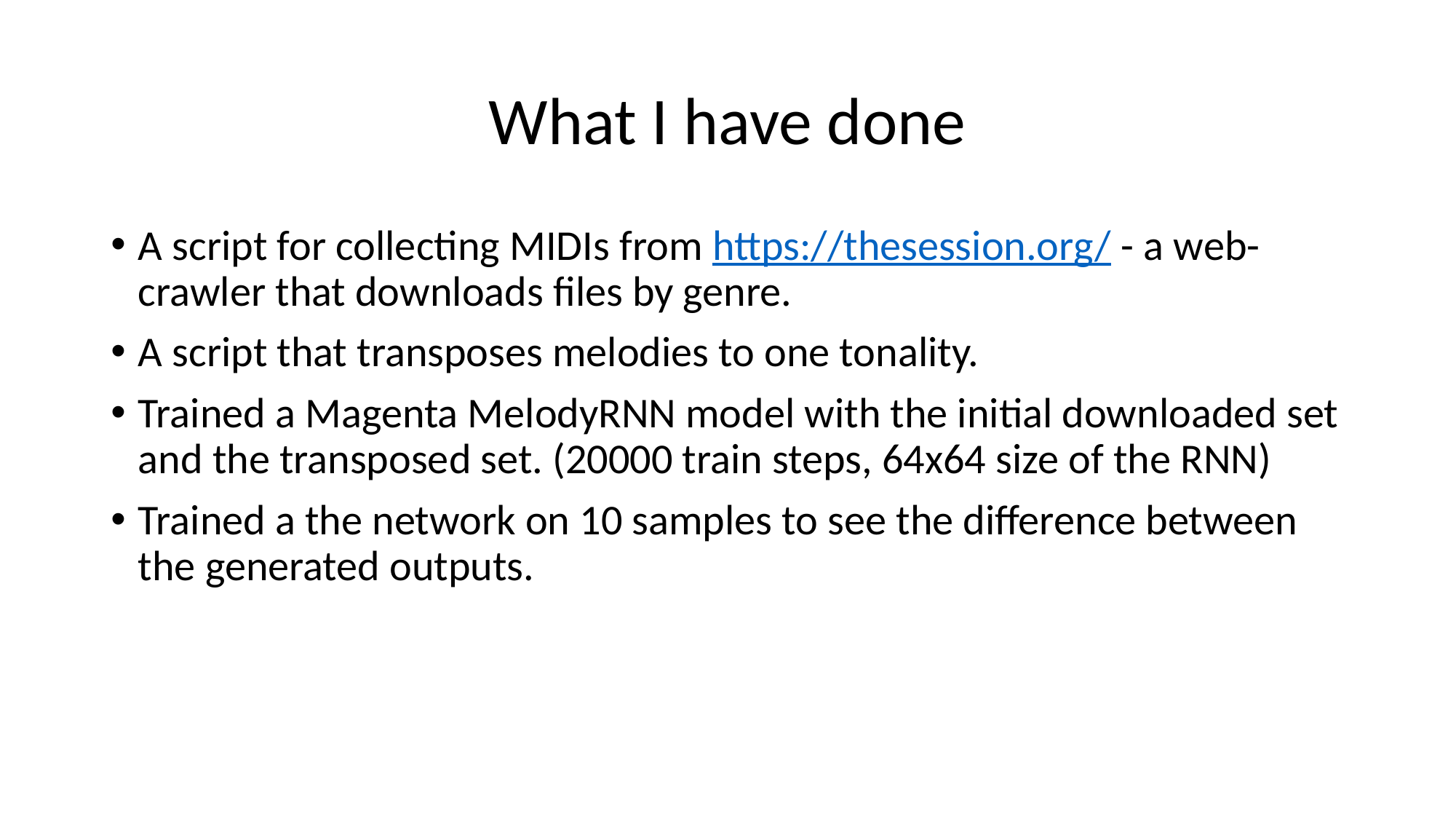

# What I have done
A script for collecting MIDIs from https://thesession.org/ - a web-crawler that downloads files by genre.
A script that transposes melodies to one tonality.
Trained a Magenta MelodyRNN model with the initial downloaded set and the transposed set. (20000 train steps, 64x64 size of the RNN)
Trained a the network on 10 samples to see the difference between the generated outputs.